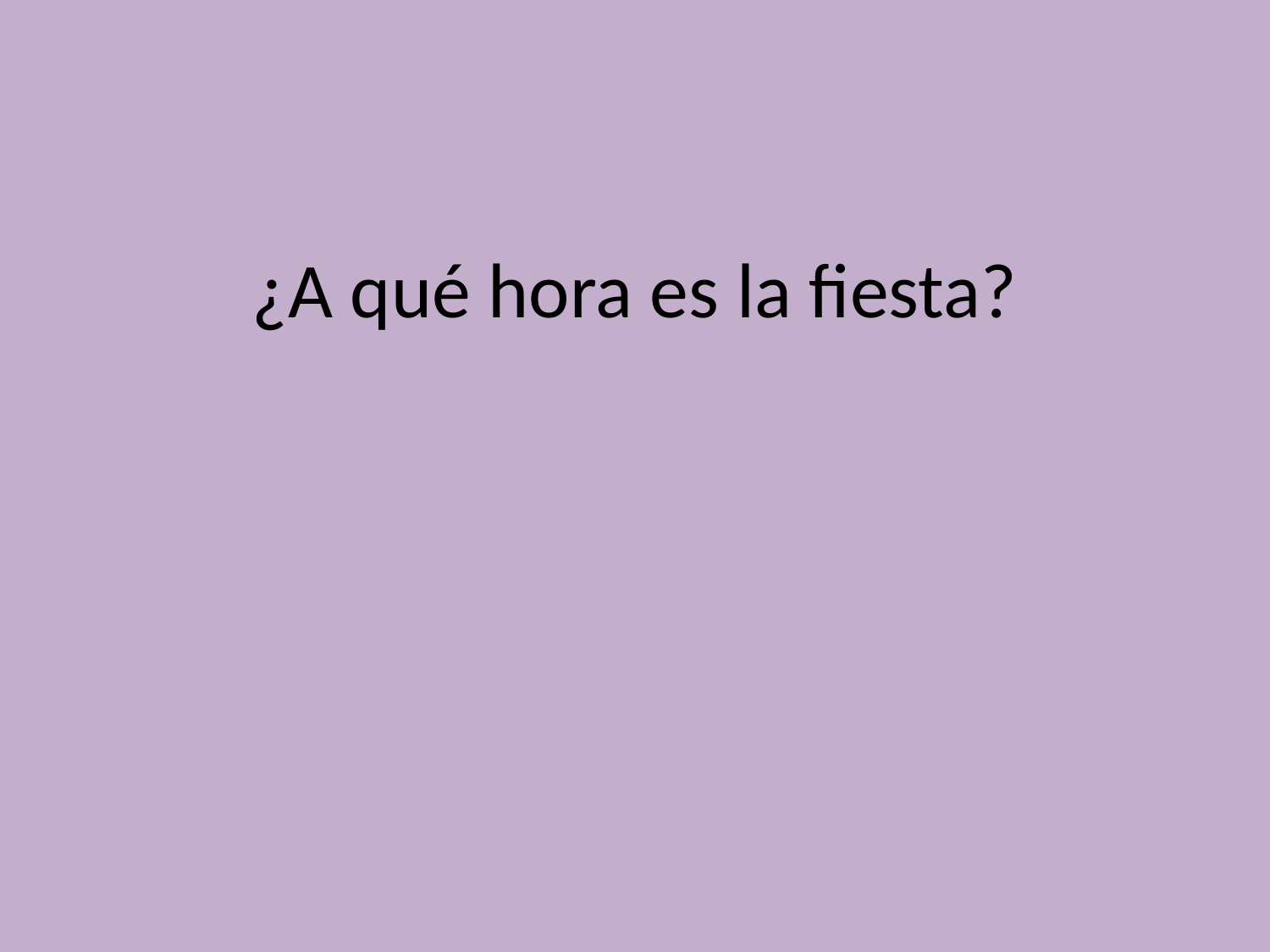

# ¿A qué hora es la fiesta?